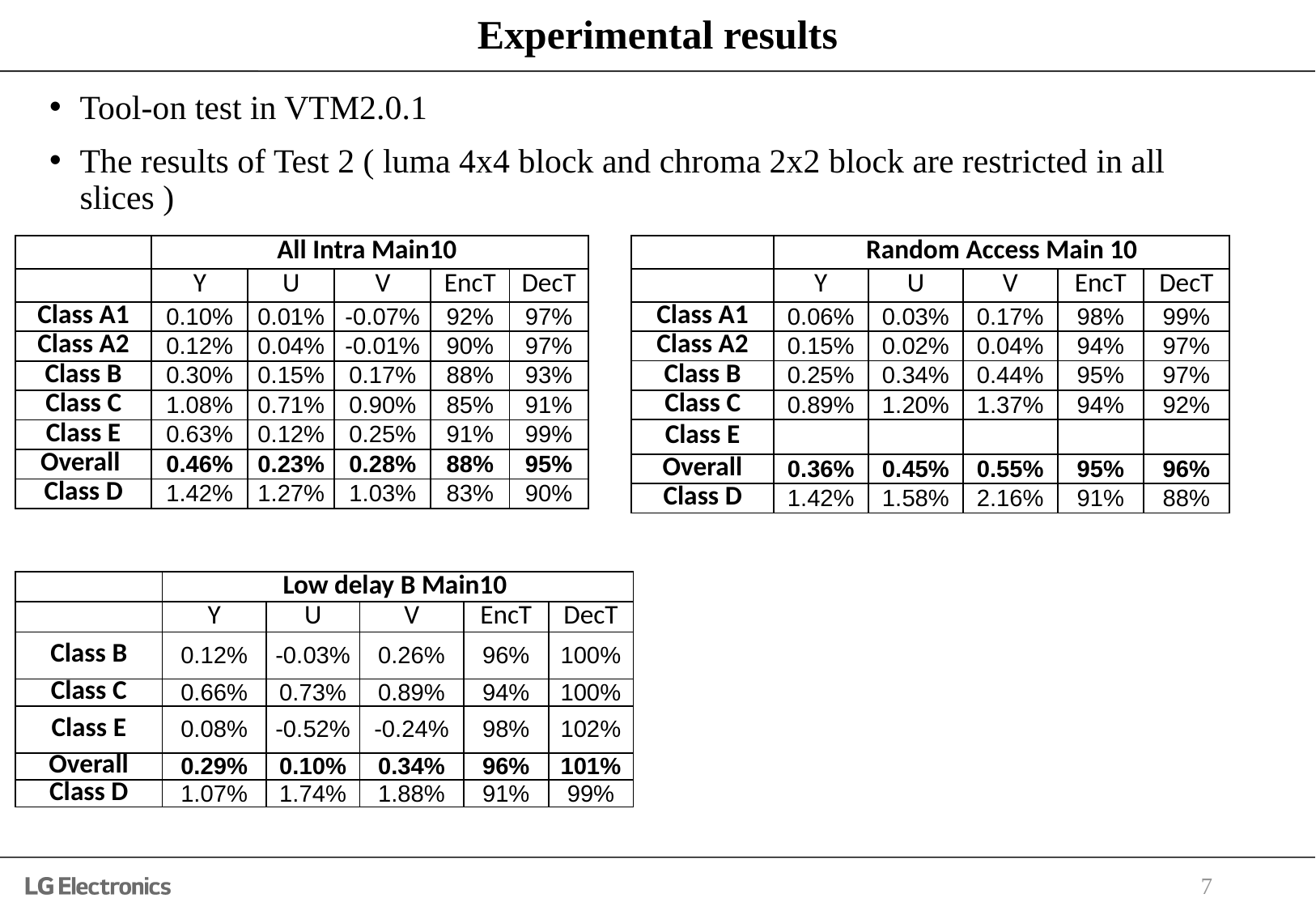

# Experimental results
Tool-on test in VTM2.0.1
The results of Test 2 ( luma 4x4 block and chroma 2x2 block are restricted in all slices )

|  | All Intra Main10 |  |  |  |  |
| --- | --- | --- | --- | --- | --- |
|  | Y | U | V | EncT | DecT |
| Class A1 | 0.10% | 0.01% | -0.07% | 92% | 97% |
| Class A2 | 0.12% | 0.04% | -0.01% | 90% | 97% |
| Class B | 0.30% | 0.15% | 0.17% | 88% | 93% |
| Class C | 1.08% | 0.71% | 0.90% | 85% | 91% |
| Class E | 0.63% | 0.12% | 0.25% | 91% | 99% |
| Overall | 0.46% | 0.23% | 0.28% | 88% | 95% |
| Class D | 1.42% | 1.27% | 1.03% | 83% | 90% |
|  | Random Access Main 10 |  |  |  |  |
| --- | --- | --- | --- | --- | --- |
|  | Y | U | V | EncT | DecT |
| Class A1 | 0.06% | 0.03% | 0.17% | 98% | 99% |
| Class A2 | 0.15% | 0.02% | 0.04% | 94% | 97% |
| Class B | 0.25% | 0.34% | 0.44% | 95% | 97% |
| Class C | 0.89% | 1.20% | 1.37% | 94% | 92% |
| Class E |  |  |  |  |  |
| Overall | 0.36% | 0.45% | 0.55% | 95% | 96% |
| Class D | 1.42% | 1.58% | 2.16% | 91% | 88% |
|  | Low delay B Main10 |  |  |  |  |
| --- | --- | --- | --- | --- | --- |
|  | Y | U | V | EncT | DecT |
| Class B | 0.12% | -0.03% | 0.26% | 96% | 100% |
| Class C | 0.66% | 0.73% | 0.89% | 94% | 100% |
| Class E | 0.08% | -0.52% | -0.24% | 98% | 102% |
| Overall | 0.29% | 0.10% | 0.34% | 96% | 101% |
| Class D | 1.07% | 1.74% | 1.88% | 91% | 99% |
7